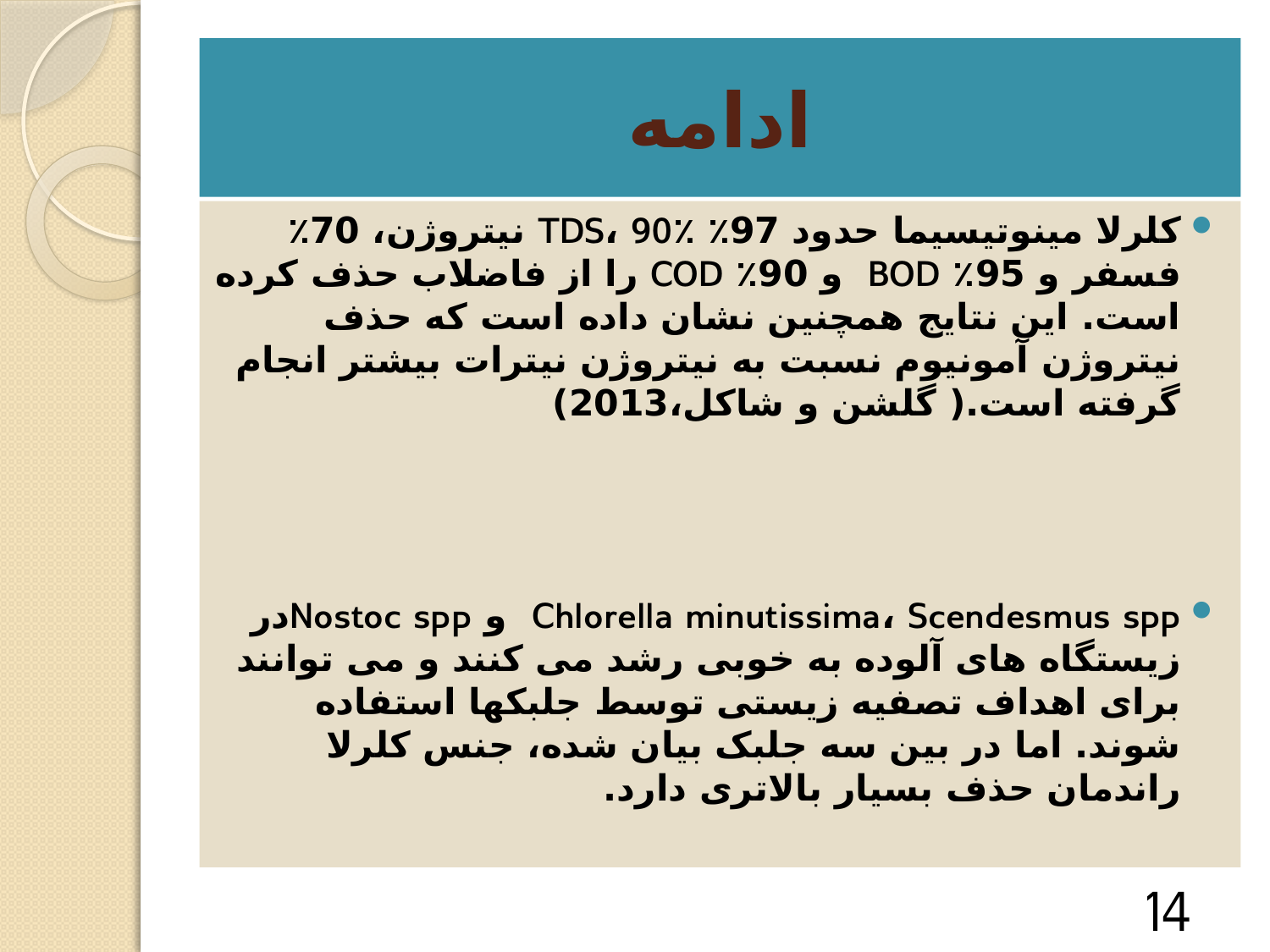

# ادامه
کلرلا مینوتیسیما حدود 97٪ TDS، 90٪ نیتروژن، 70٪ فسفر و 95٪ BOD  و 90٪ COD را از فاضلاب حذف کرده است. این نتایج همچنین نشان داده است که حذف نیتروژن آمونیوم نسبت به نیتروژن نیترات بیشتر انجام گرفته است.( گلشن و شاکل،2013)

Chlorella minutissima، Scendesmus spp  و Nostoc sppدر زیستگاه های آلوده به خوبی رشد می کنند و می توانند برای اهداف تصفیه زیستی توسط جلبکها استفاده شوند. اما در بین سه جلبک بیان شده، جنس کلرلا راندمان حذف بسیار بالاتری دارد.

14